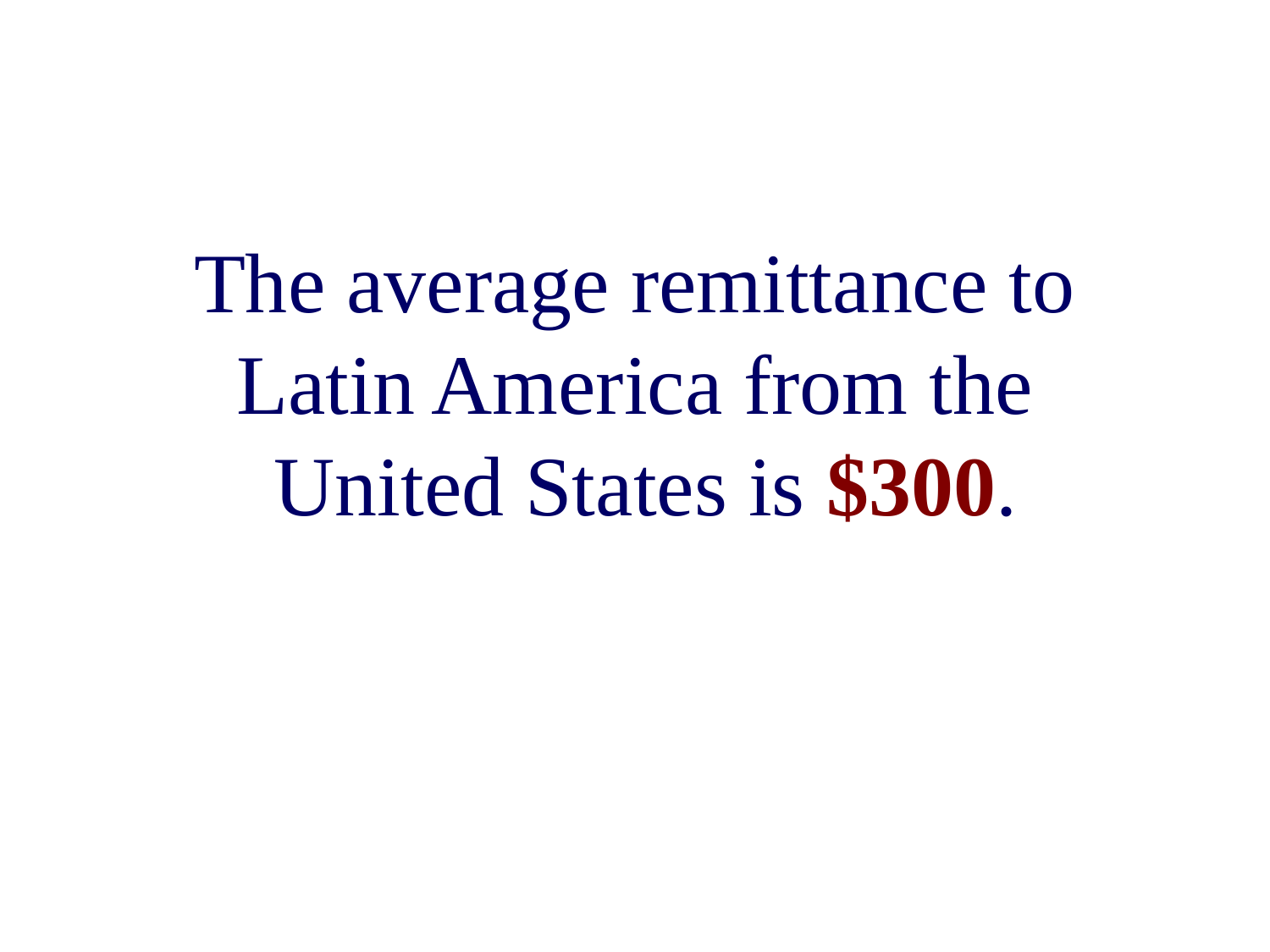

# The average remittance to Latin America from the United States is $300.